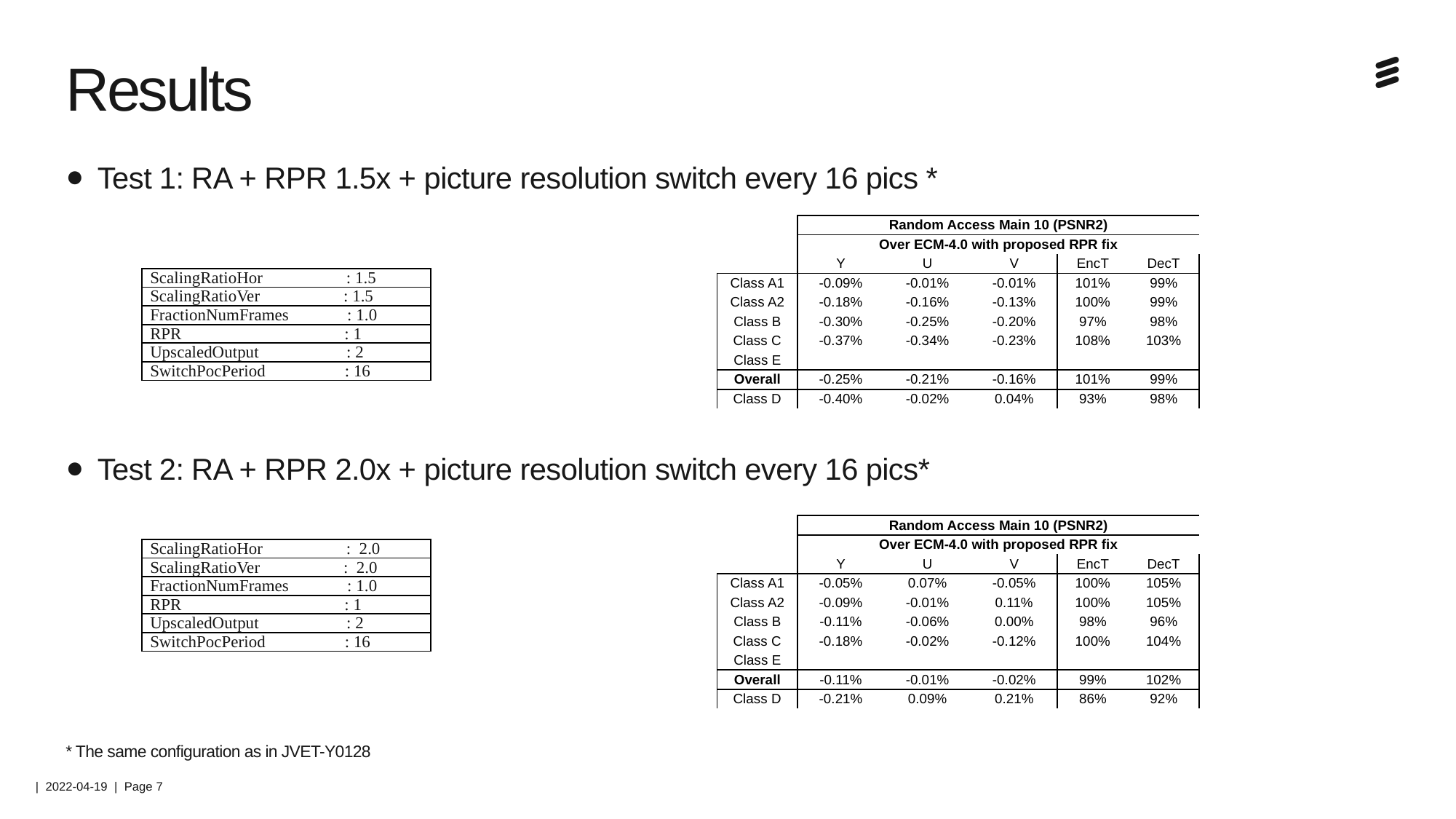

# Results
Test 1: RA + RPR 1.5x + picture resolution switch every 16 pics *

Test 2: RA + RPR 2.0x + picture resolution switch every 16 pics*

* The same configuration as in JVET-Y0128
|  | Random Access Main 10 (PSNR2) |  |  |  |  |
| --- | --- | --- | --- | --- | --- |
|  | Over ECM-4.0 with proposed RPR fix |  |  |  |  |
|  | Y | U | V | EncT | DecT |
| Class A1 | -0.09% | -0.01% | -0.01% | 101% | 99% |
| Class A2 | -0.18% | -0.16% | -0.13% | 100% | 99% |
| Class B | -0.30% | -0.25% | -0.20% | 97% | 98% |
| Class C | -0.37% | -0.34% | -0.23% | 108% | 103% |
| Class E |  |  |  |  |  |
| Overall | -0.25% | -0.21% | -0.16% | 101% | 99% |
| Class D | -0.40% | -0.02% | 0.04% | 93% | 98% |
| ScalingRatioHor : 1.5 |
| --- |
| ScalingRatioVer : 1.5 |
| FractionNumFrames : 1.0 |
| RPR : 1 |
| UpscaledOutput : 2 |
| SwitchPocPeriod : 16 |
|  | Random Access Main 10 (PSNR2) |  |  |  |  |
| --- | --- | --- | --- | --- | --- |
|  | Over ECM-4.0 with proposed RPR fix |  |  |  |  |
|  | Y | U | V | EncT | DecT |
| Class A1 | -0.05% | 0.07% | -0.05% | 100% | 105% |
| Class A2 | -0.09% | -0.01% | 0.11% | 100% | 105% |
| Class B | -0.11% | -0.06% | 0.00% | 98% | 96% |
| Class C | -0.18% | -0.02% | -0.12% | 100% | 104% |
| Class E |  |  |  |  |  |
| Overall | -0.11% | -0.01% | -0.02% | 99% | 102% |
| Class D | -0.21% | 0.09% | 0.21% | 86% | 92% |
| ScalingRatioHor : 2.0 |
| --- |
| ScalingRatioVer : 2.0 |
| FractionNumFrames : 1.0 |
| RPR : 1 |
| UpscaledOutput : 2 |
| SwitchPocPeriod : 16 |